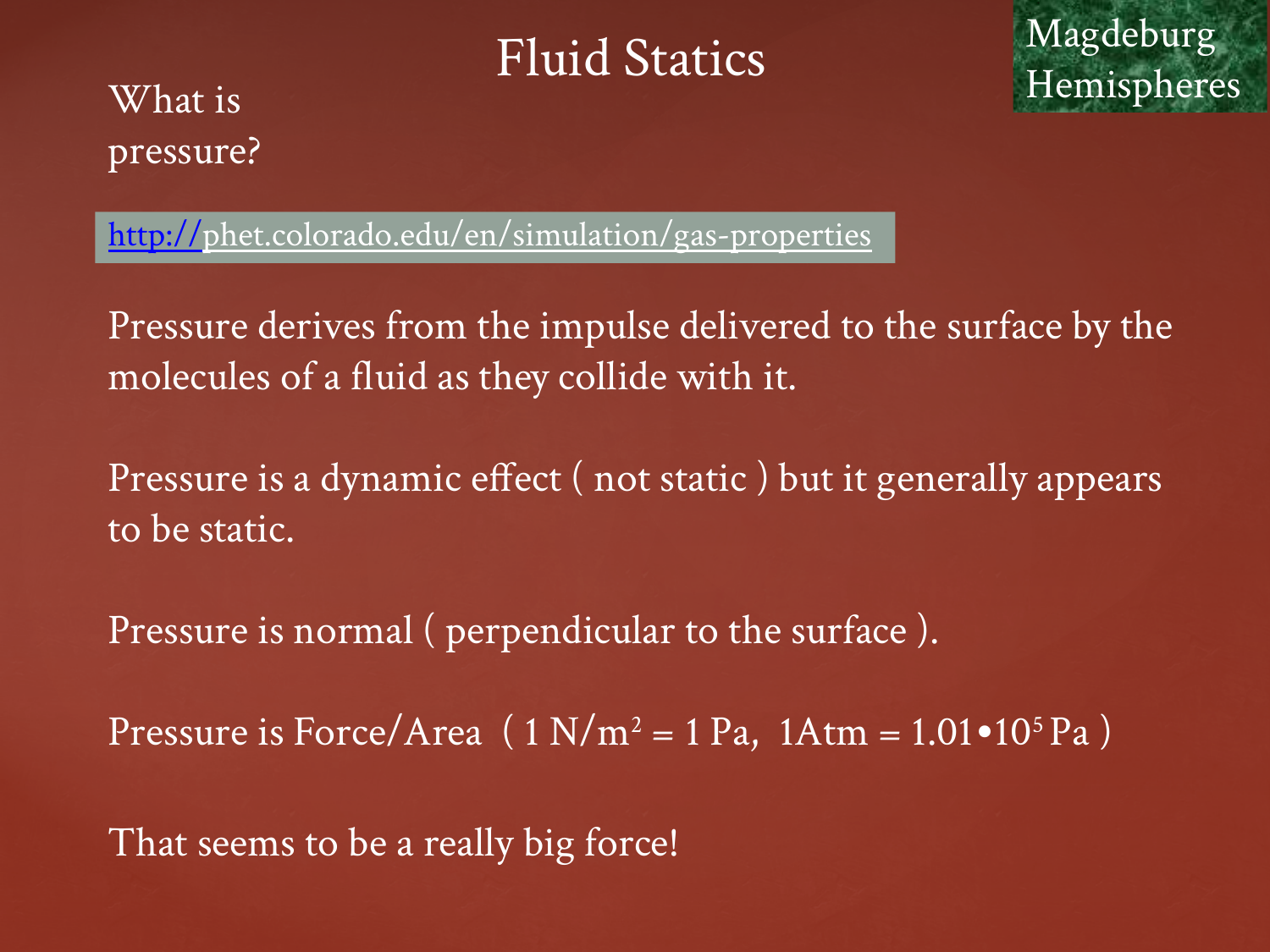

Magdeburg Hemispheres
Fluid Statics
What is pressure?
http://phet.colorado.edu/en/simulation/gas-properties

Pressure derives from the impulse delivered to the surface by the molecules of a fluid as they collide with it.

Pressure is a dynamic effect ( not static ) but it generally appears to be static.

Pressure is normal ( perpendicular to the surface ).

Pressure is Force/Area  ( 1 N/m2 = 1 Pa,  1Atm = 1.01∙105 Pa )
That seems to be a really big force!